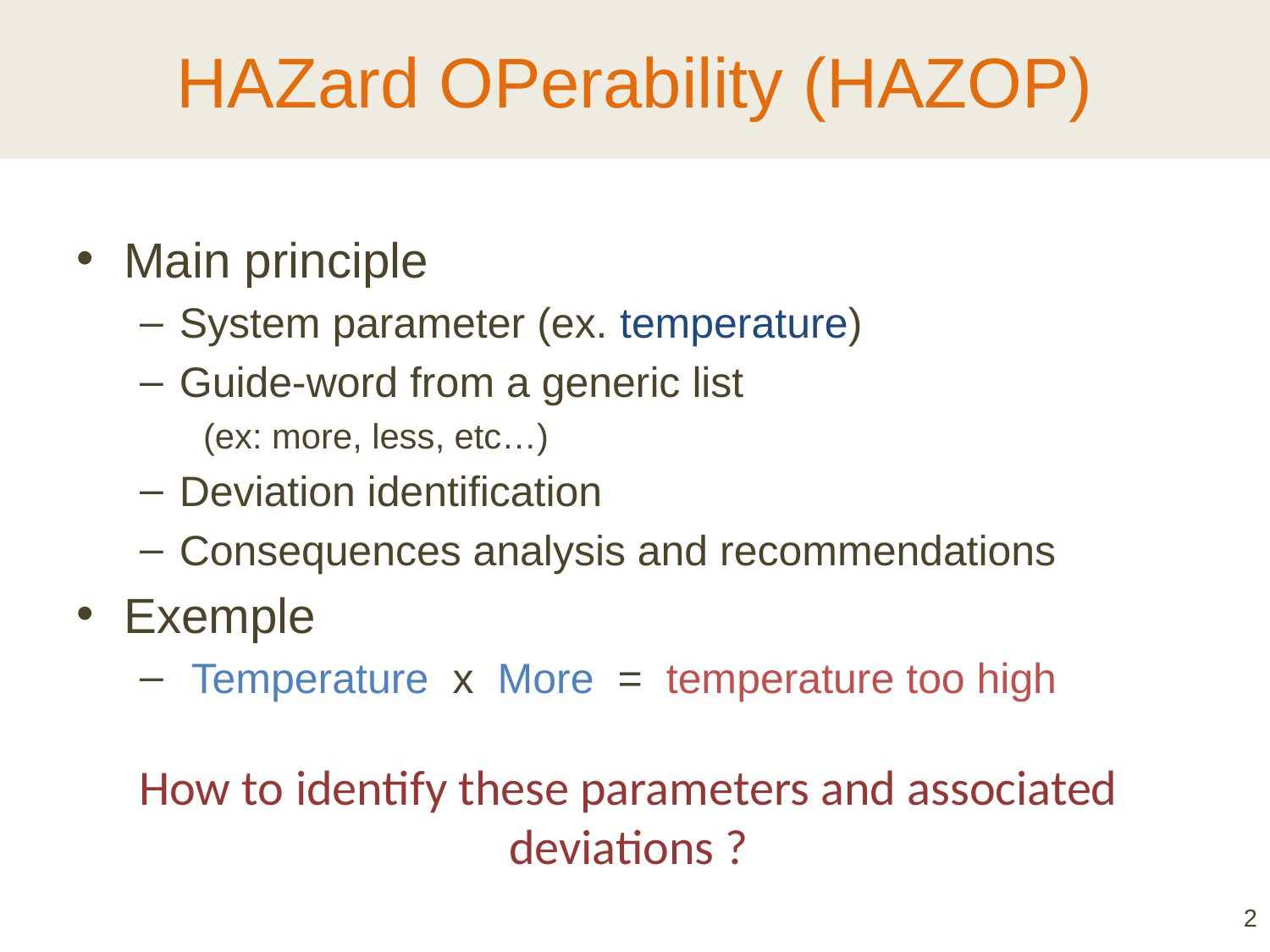

# HAZard OPerability (HAZOP)
Main principle
System parameter (ex. temperature)
Guide-word from a generic list
(ex: more, less, etc…)
Deviation identification
Consequences analysis and recommendations
Exemple
 Temperature  x  More  =  temperature too high

How to identify these parameters and associated deviations ?
2